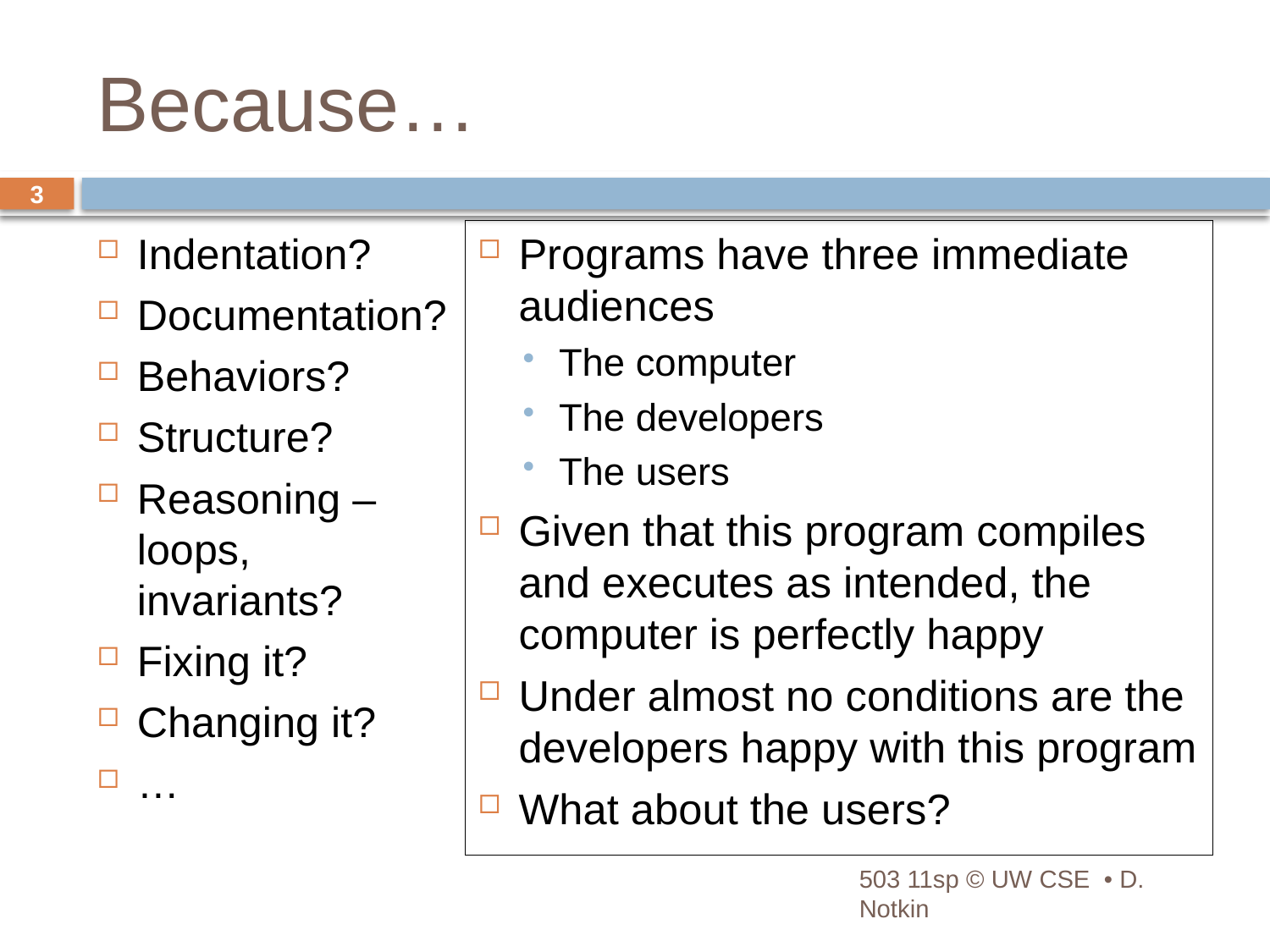

# Because…
3
Indentation?
Documentation?
Behaviors?
Structure?
Reasoning – loops, invariants?
Fixing it?
Changing it?
…
Programs have three immediate audiences
The computer
The developers
The users
Given that this program compiles and executes as intended, the computer is perfectly happy
Under almost no conditions are the developers happy with this program
What about the users?
503 11sp © UW CSE  • D. Notkin